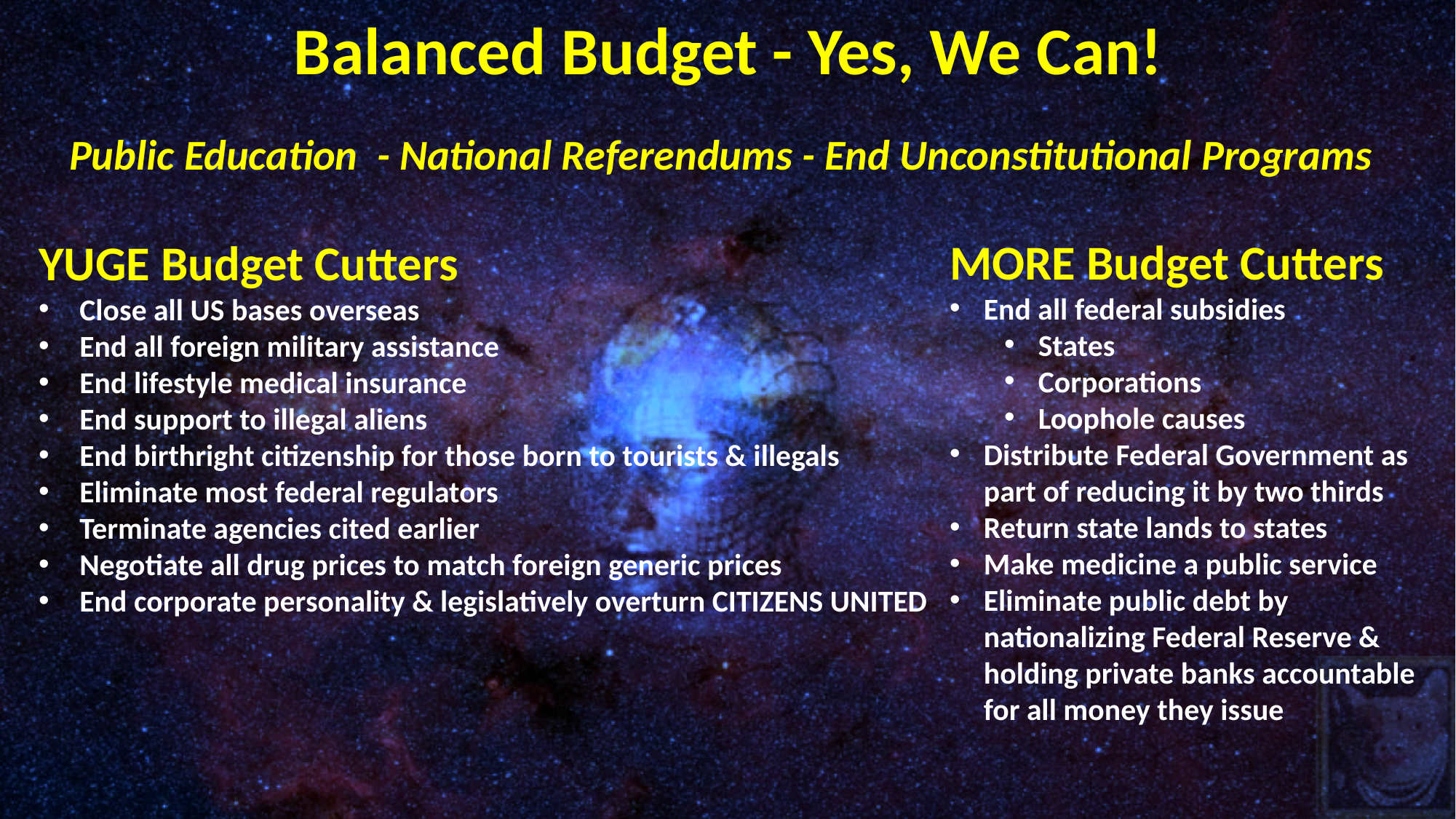

Balanced Budget - Yes, We Can!
Public Education  - National Referendums - End Unconstitutional Programs
MORE Budget Cutters
End all federal subsidies
States
Corporations
Loophole causes
Distribute Federal Government as part of reducing it by two thirds
Return state lands to states
Make medicine a public service
Eliminate public debt by nationalizing Federal Reserve & holding private banks accountable for all money they issue
YUGE Budget Cutters
Close all US bases overseas
End all foreign military assistance
End lifestyle medical insurance
End support to illegal aliens
End birthright citizenship for those born to tourists & illegals
Eliminate most federal regulators
Terminate agencies cited earlier
Negotiate all drug prices to match foreign generic prices
End corporate personality & legislatively overturn CITIZENS UNITED